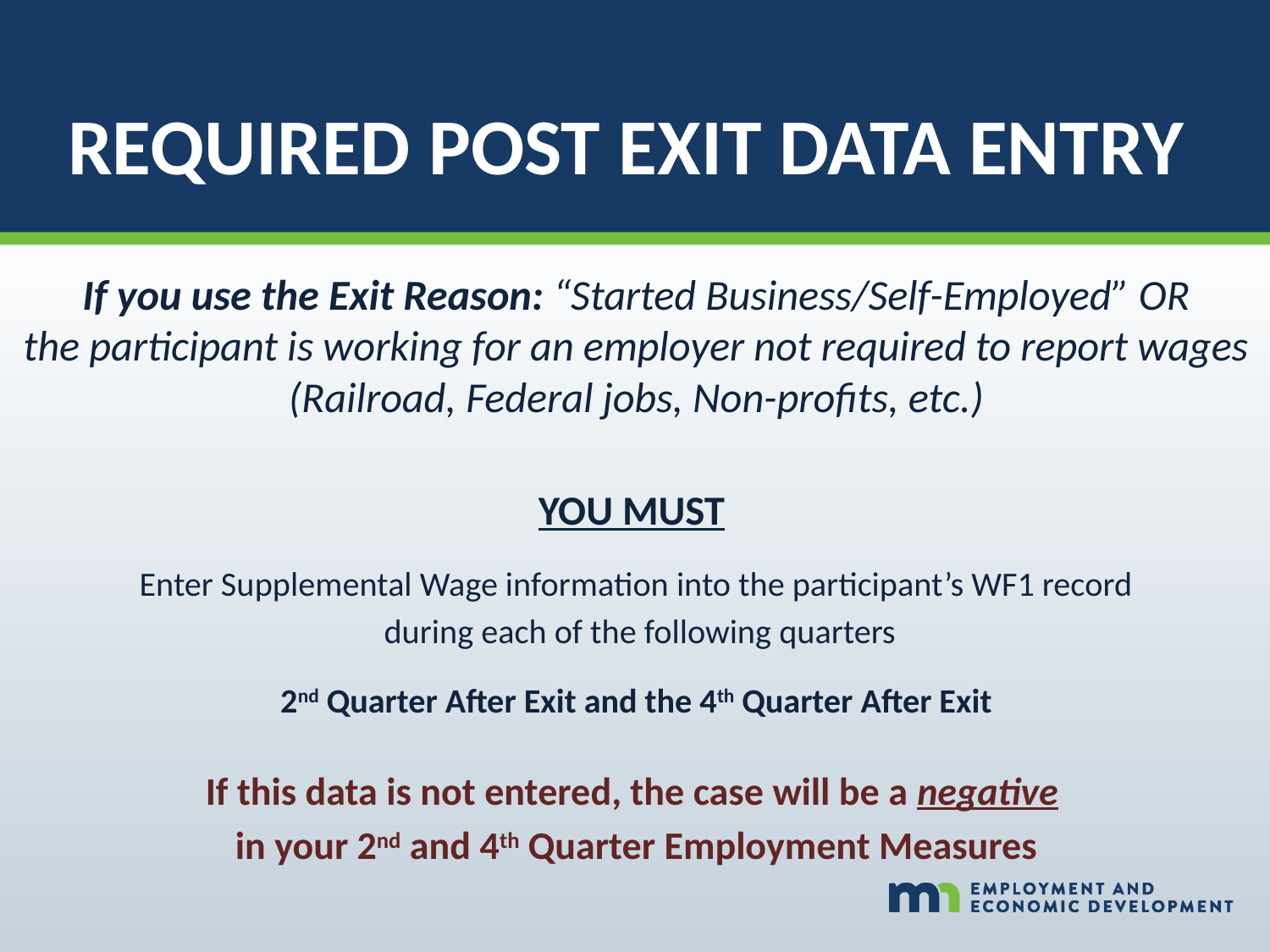

# REQUIRED POST EXIT DATA ENTRY
If you use the Exit Reason: “Started Business/Self-Employed” OR
the participant is working for an employer not required to report wages
(Railroad, Federal jobs, Non-profits, etc.)

YOU MUST
Enter Supplemental Wage information into the participant’s WF1 record
 during each of the following quarters
2nd Quarter After Exit and the 4th Quarter After Exit

If this data is not entered, the case will be a negative
in your 2nd and 4th Quarter Employment Measures